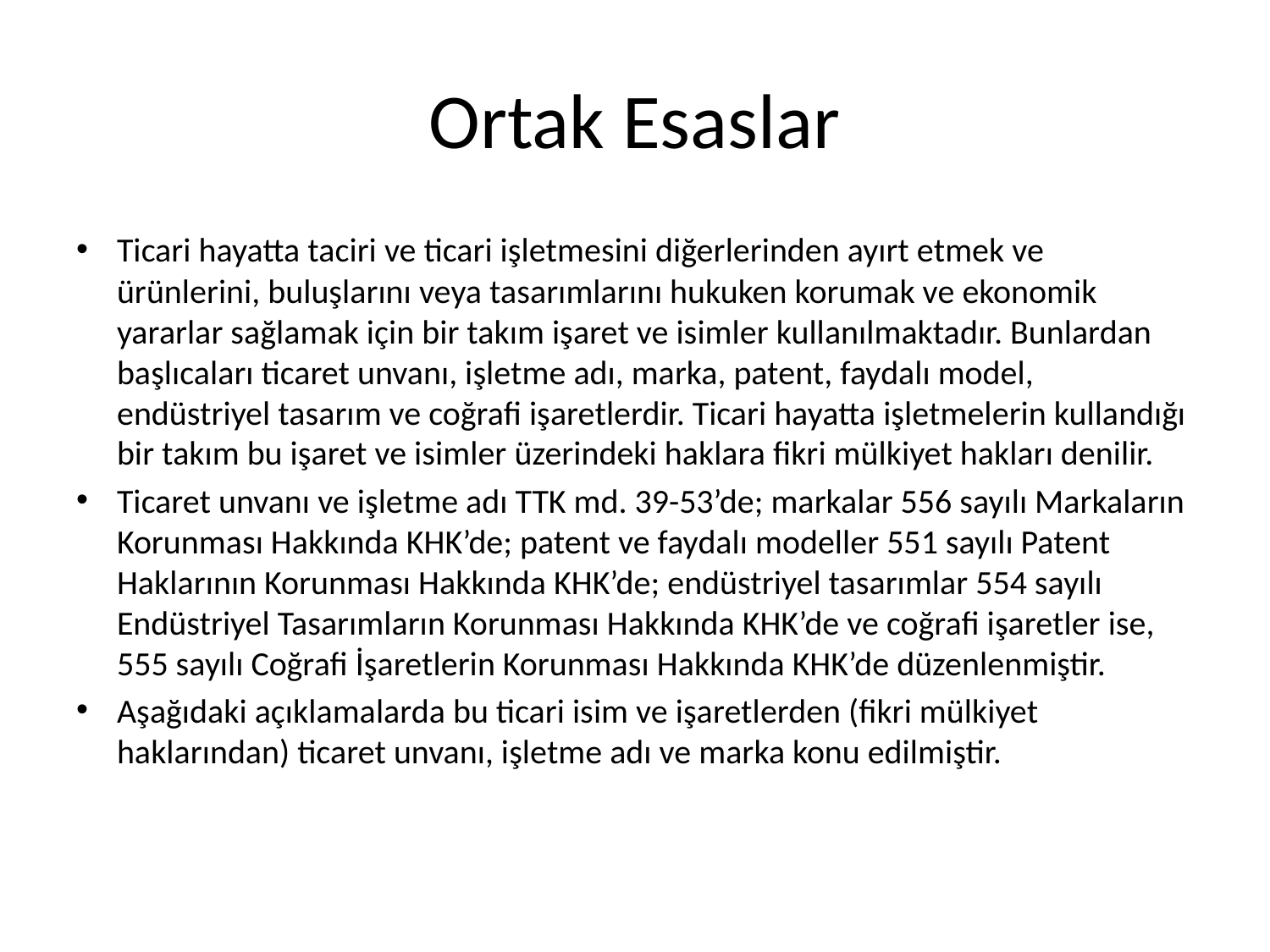

# Ortak Esaslar
Ticari hayatta taciri ve ticari işletmesini diğerlerinden ayırt etmek ve ürünlerini, buluşlarını veya tasarımlarını hukuken korumak ve ekonomik yararlar sağlamak için bir takım işaret ve isimler kullanılmaktadır. Bunlardan başlıcaları ticaret unvanı, işletme adı, marka, patent, faydalı model, endüstriyel tasarım ve coğrafi işaretlerdir. Ticari hayatta işletmelerin kullandığı bir takım bu işaret ve isimler üzerindeki haklara fikri mülkiyet hakları denilir.
Ticaret unvanı ve işletme adı TTK md. 39-53’de; markalar 556 sayılı Markaların Korunması Hakkında KHK’de; patent ve faydalı modeller 551 sayılı Patent Haklarının Korunması Hakkında KHK’de; endüstriyel tasarımlar 554 sayılı Endüstriyel Tasarımların Korunması Hakkında KHK’de ve coğrafi işaretler ise, 555 sayılı Coğrafi İşaretlerin Korunması Hakkında KHK’de düzenlenmiştir.
Aşağıdaki açıklamalarda bu ticari isim ve işaretlerden (fikri mülkiyet haklarından) ticaret unvanı, işletme adı ve marka konu edilmiştir.